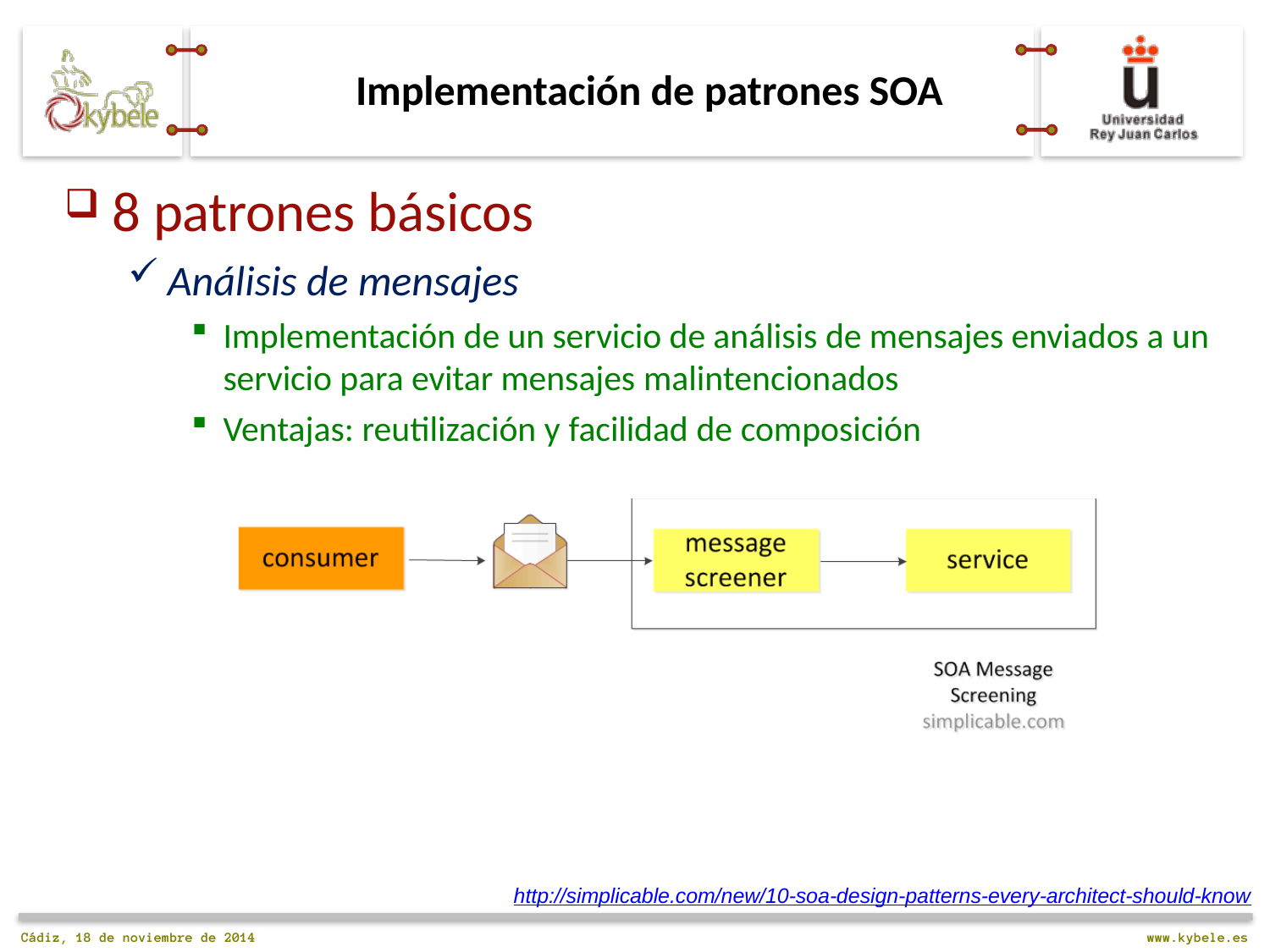

# Implementación de patrones SOA
8 patrones básicos
Análisis de mensajes
Implementación de un servicio de análisis de mensajes enviados a un  servicio para evitar mensajes malintencionados
Ventajas: reutilización y facilidad de composición

http://simplicable.com/new/10-soa-design-patterns-every-architect-should-know